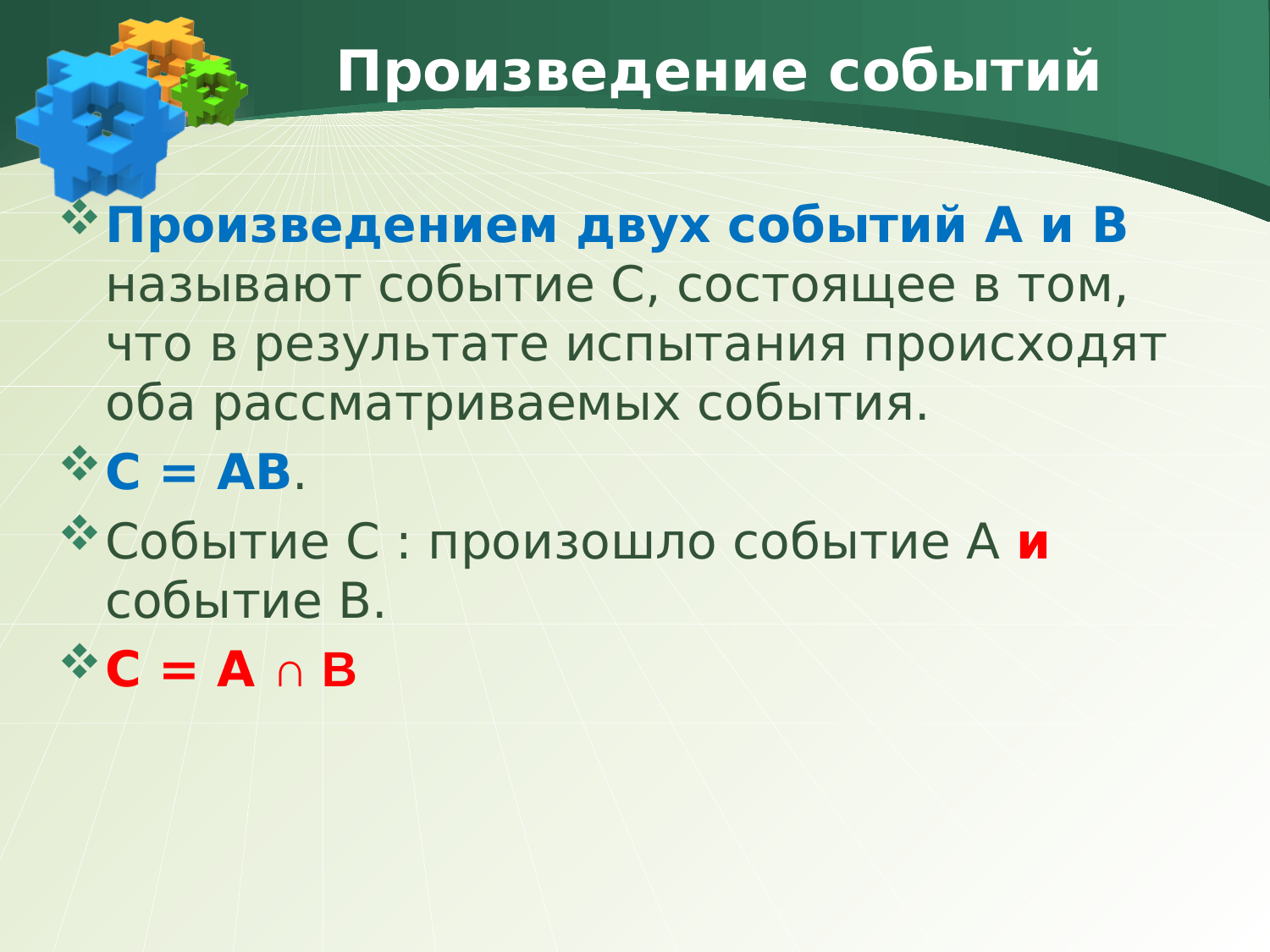

# Произведение событий
Произведением двух событий А и В называют событие С, состоящее в том, что в результате испытания происходят оба рассматриваемых события.
С = АВ.
Событие С : произошло событие А и событие В.
С = А ∩ В